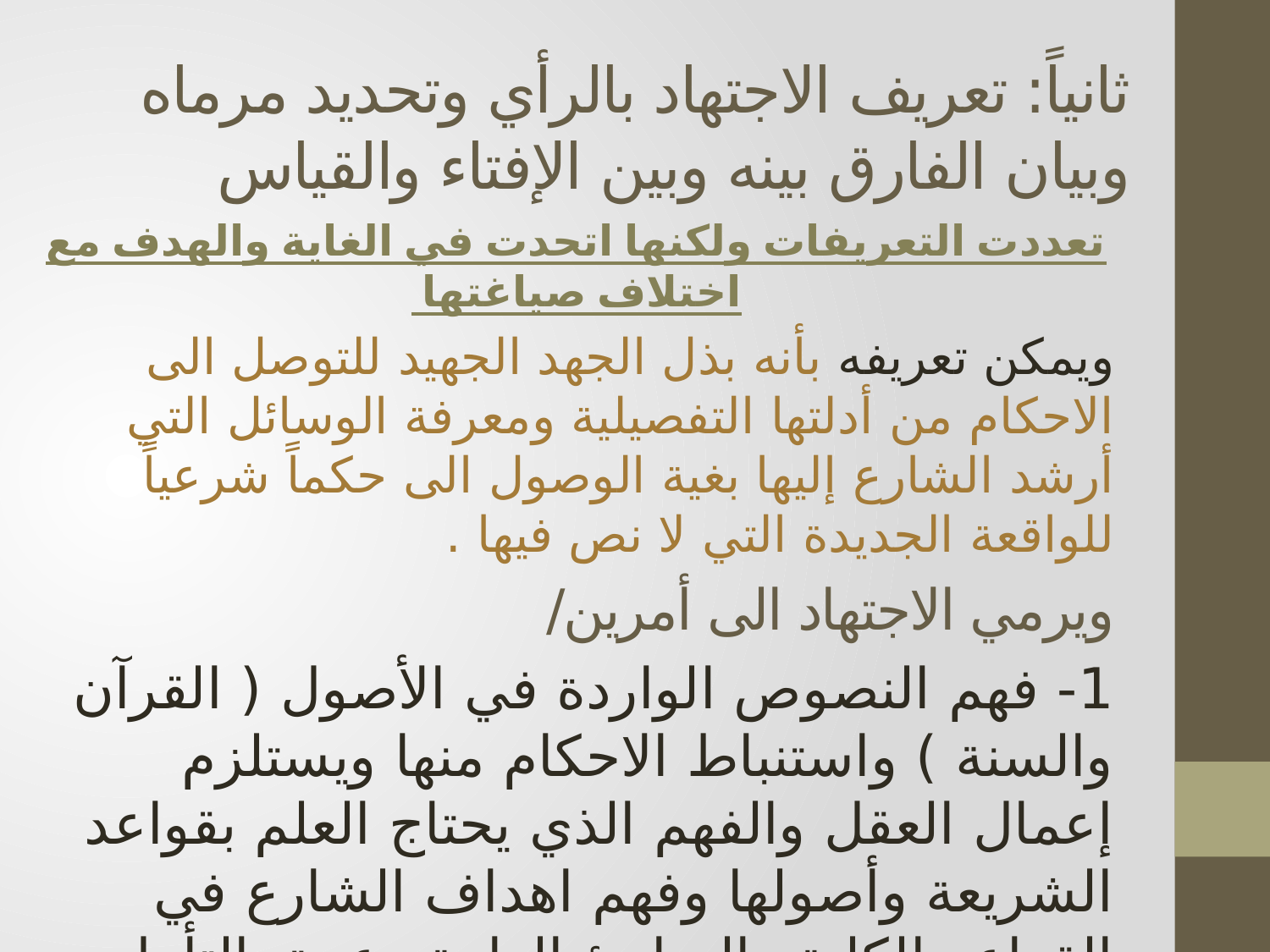

# ثانياً: تعريف الاجتهاد بالرأي وتحديد مرماه وبيان الفارق بينه وبين الإفتاء والقياس
تعددت التعريفات ولكنها اتحدت في الغاية والهدف مع اختلاف صياغتها
ويمكن تعريفه بأنه بذل الجهد الجهيد للتوصل الى الاحكام من أدلتها التفصيلية ومعرفة الوسائل التي أرشد الشارع إليها بغية الوصول الى حكماً شرعياً للواقعة الجديدة التي لا نص فيها .
ويرمي الاجتهاد الى أمرين/
1- فهم النصوص الواردة في الأصول ( القرآن والسنة ) واستنباط الاحكام منها ويستلزم إعمال العقل والفهم الذي يحتاج العلم بقواعد الشريعة وأصولها وفهم اهداف الشارع في القواعد الكلية والمبادئ العامة وعمق التأمل وبعد النظر.
2- الوصول إلى أحكام للوقائع الجديدة التي لا نص فيها .